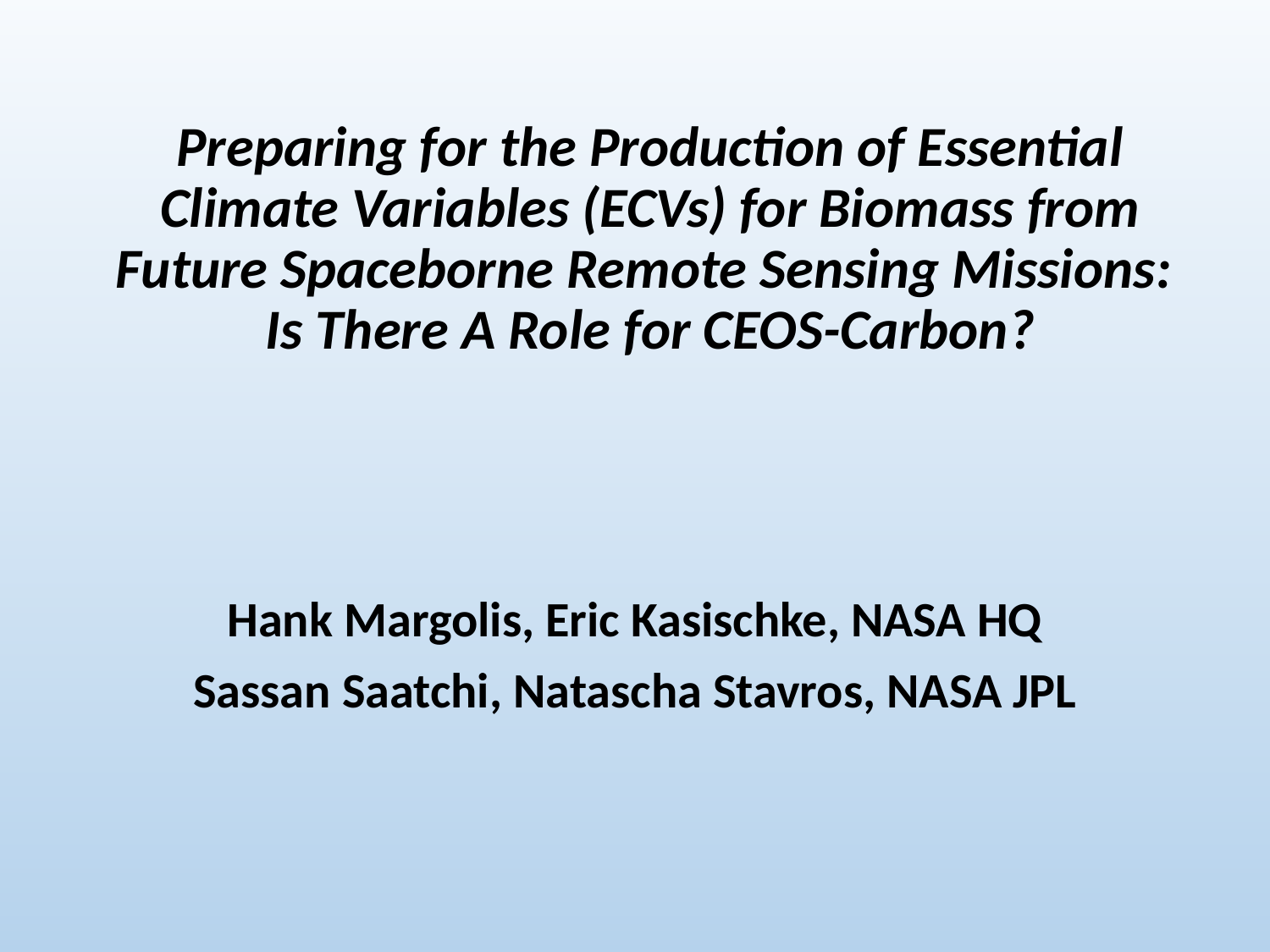

# Preparing for the Production of Essential Climate Variables (ECVs) for Biomass from Future Spaceborne Remote Sensing Missions: Is There A Role for CEOS-Carbon?

Hank Margolis, Eric Kasischke, NASA HQ
Sassan Saatchi, Natascha Stavros, NASA JPL